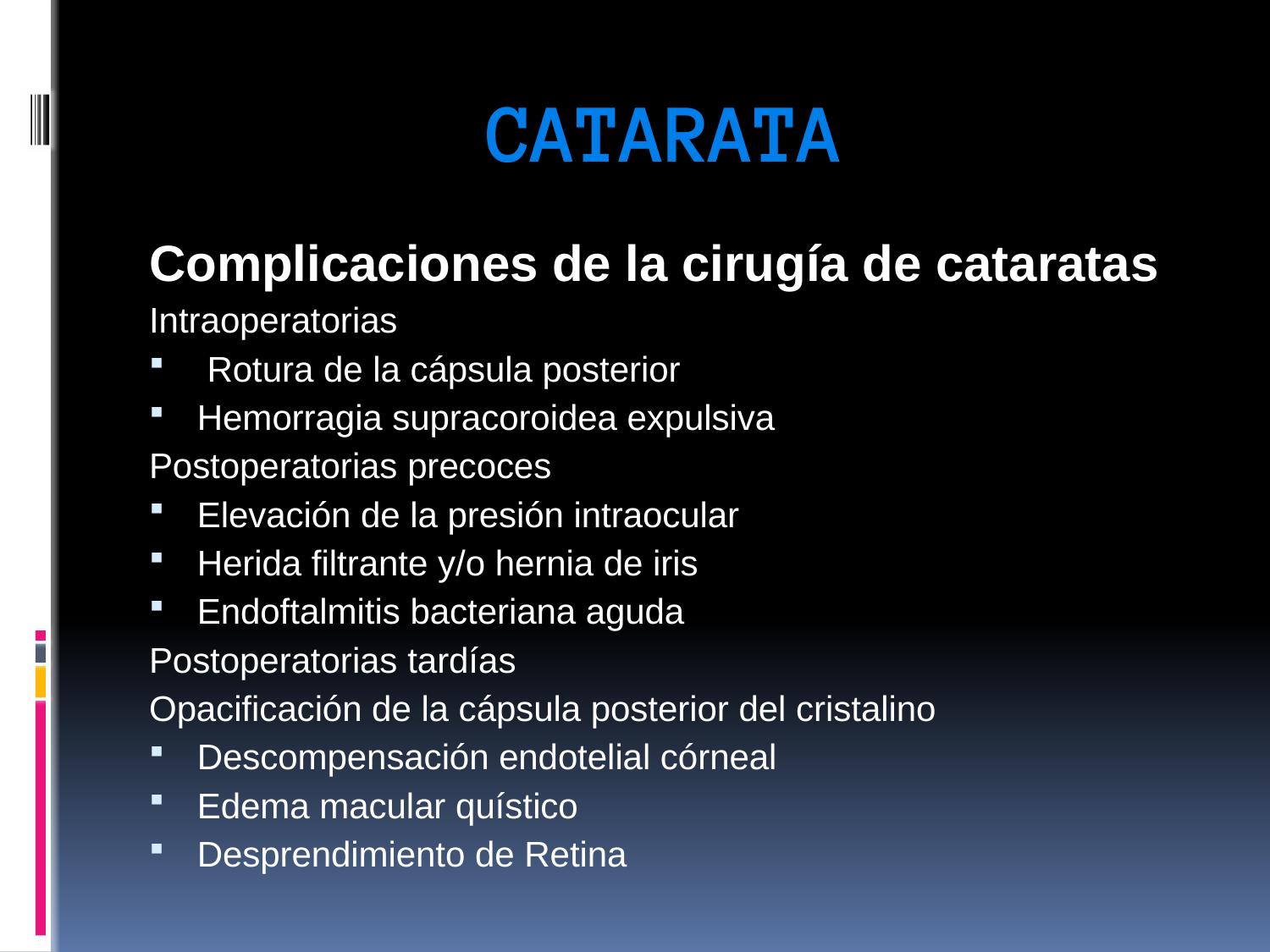

# CATARATA

Complicaciones de la cirugía de cataratas
Intraoperatorias
 Rotura de la cápsula posterior
Hemorragia supracoroidea expulsiva
Postoperatorias precoces
Elevación de la presión intraocular
Herida filtrante y/o hernia de iris
Endoftalmitis bacteriana aguda
Postoperatorias tardías
Opacificación de la cápsula posterior del cristalino
Descompensación endotelial córneal
Edema macular quístico
Desprendimiento de Retina